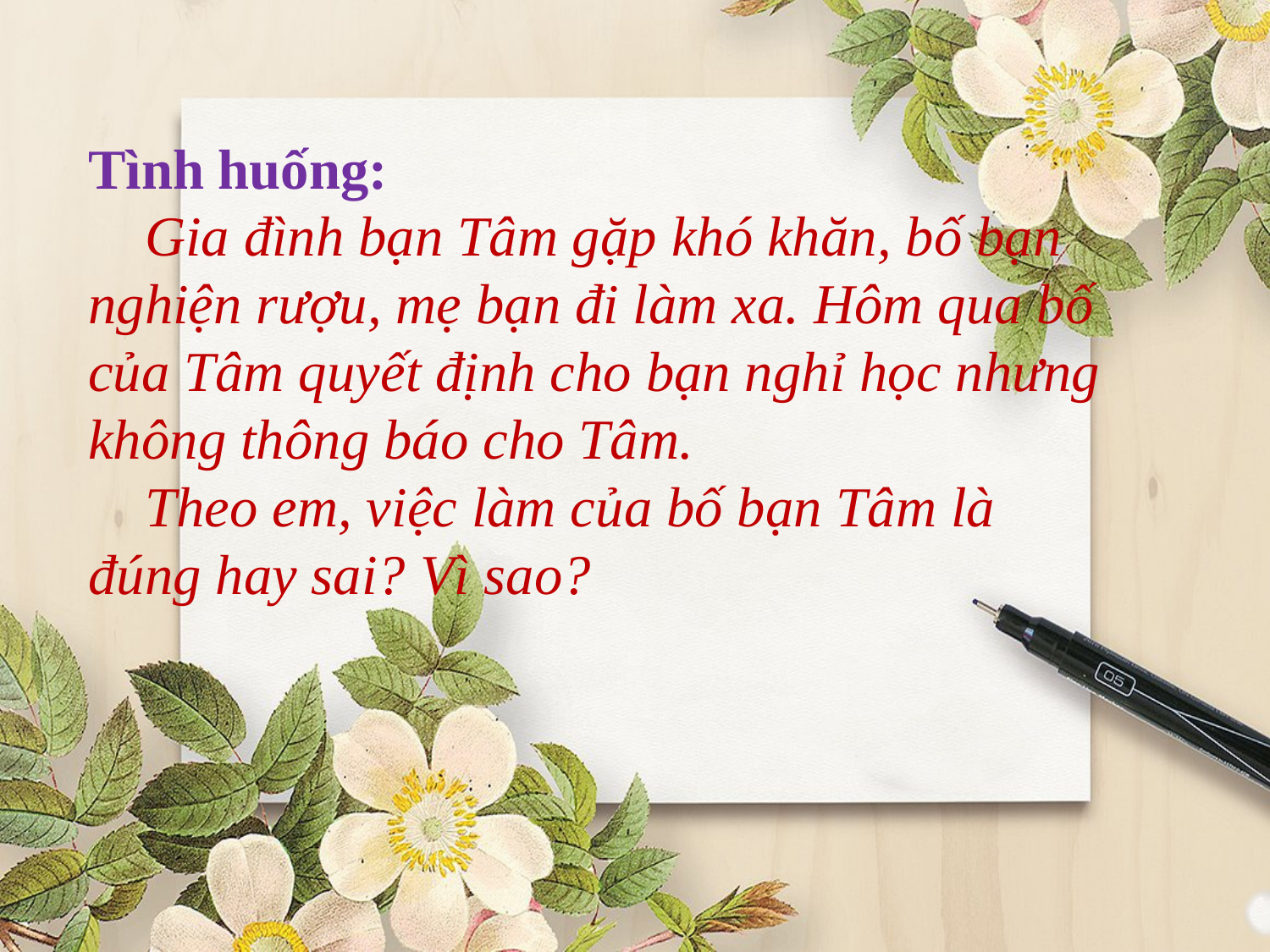

Tình huống:
    Gia đình bạn Tâm gặp khó khăn, bố bạn nghiện rượu, mẹ bạn đi làm xa. Hôm qua bố của Tâm quyết định cho bạn nghỉ học nhưng không thông báo cho Tâm.
    Theo em, việc làm của bố bạn Tâm là đúng hay sai? Vì sao?